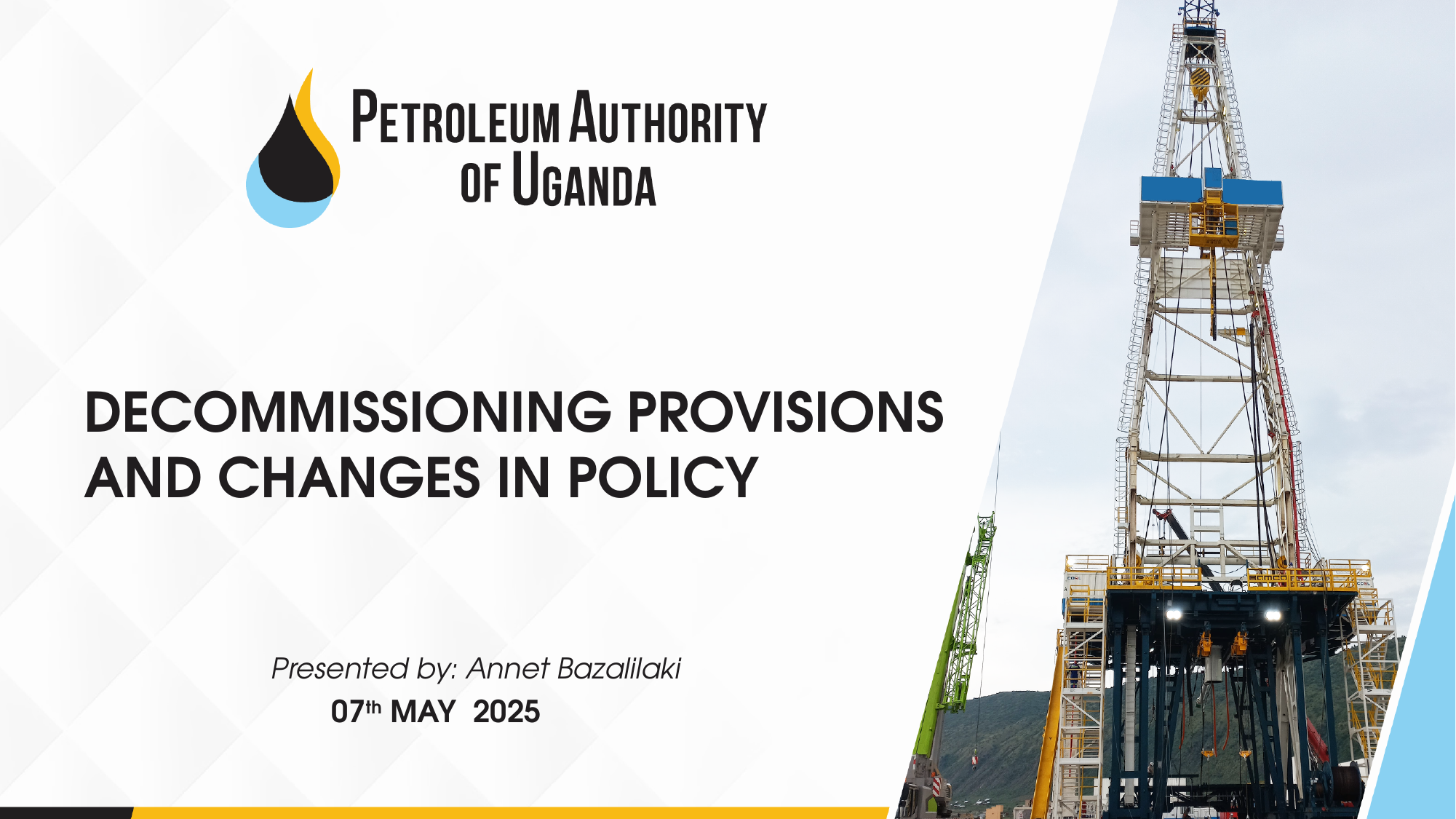

# DECOMMISSIONING PROVISIONS AND CHANGES IN POLICY
Presented by: Annet Bazalilaki
07th MAY  2025